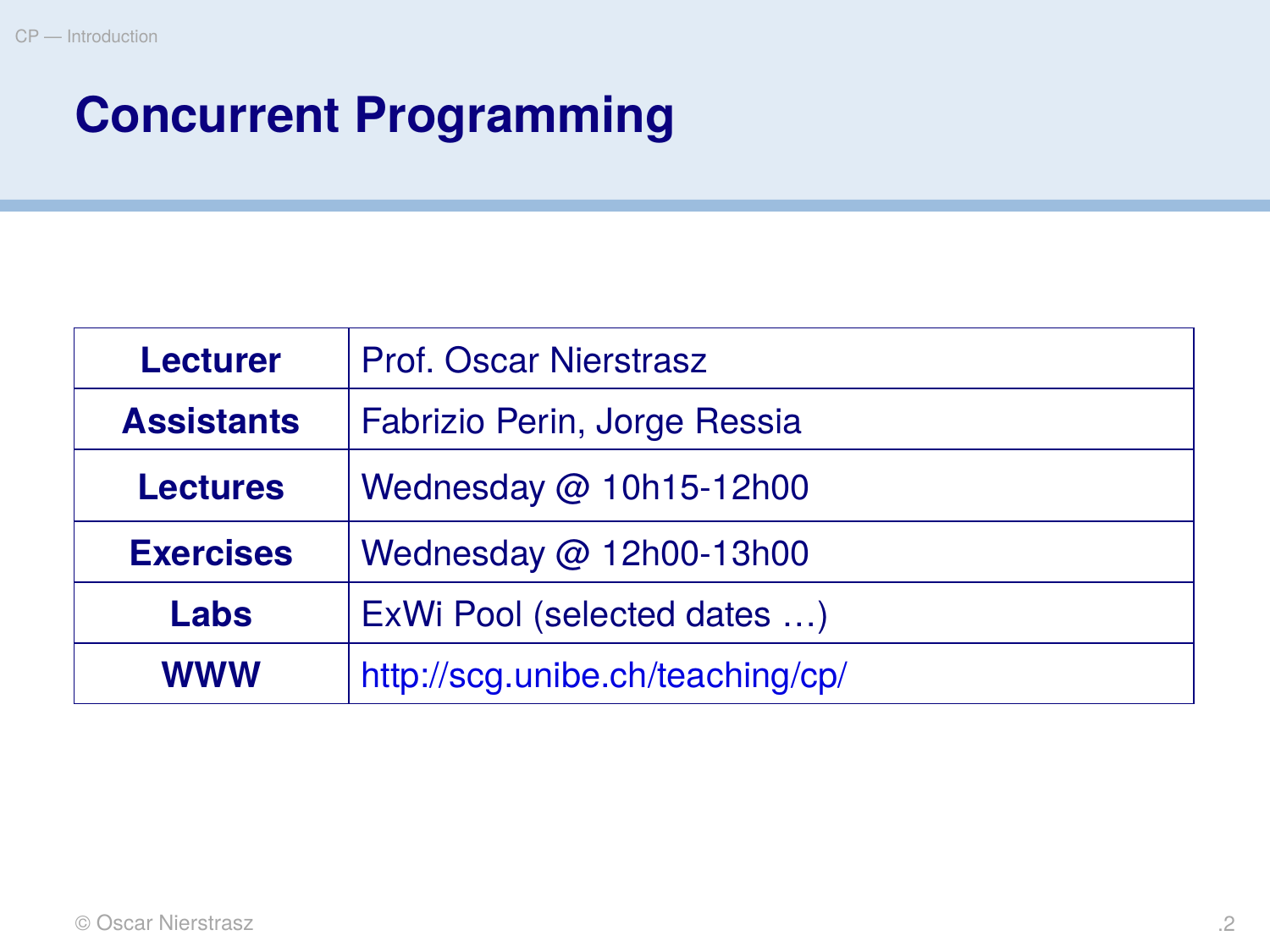

CP — Introduction
# Concurrent Programming
| Lecturer | Prof. Oscar Nierstrasz |
| --- | --- |
| Assistants | Fabrizio Perin, Jorge Ressia |
| Lectures | Wednesday @ 10h15-12h00 |
| Exercises | Wednesday @ 12h00-13h00 |
| Labs | ExWi Pool (selected dates …) |
| WWW | http://scg.unibe.ch/teaching/cp/ |
© Oscar Nierstrasz
.2